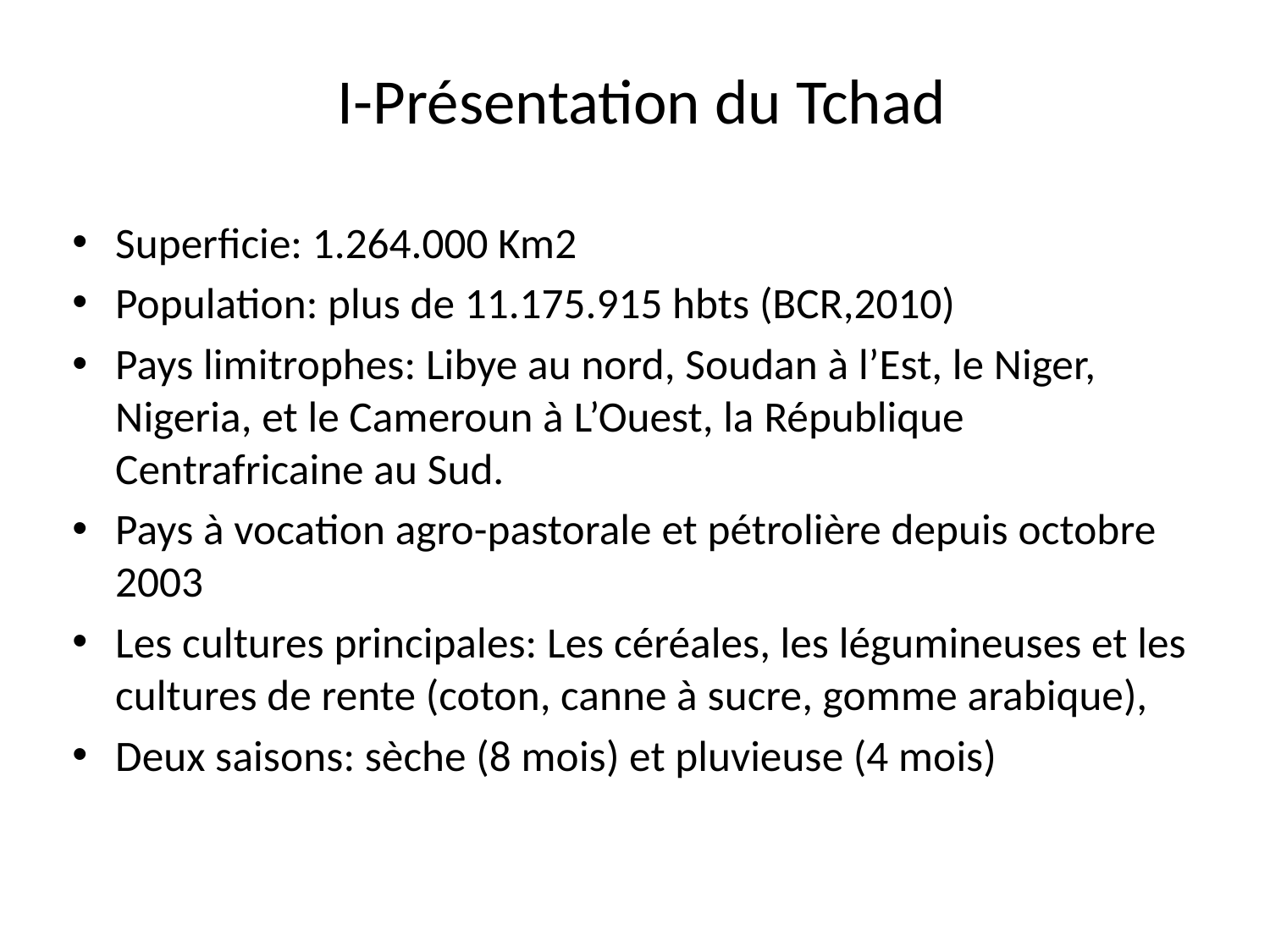

# I-Présentation du Tchad
Superficie: 1.264.000 Km2
Population: plus de 11.175.915 hbts (BCR,2010)
Pays limitrophes: Libye au nord, Soudan à l’Est, le Niger, Nigeria, et le Cameroun à L’Ouest, la République Centrafricaine au Sud.
Pays à vocation agro-pastorale et pétrolière depuis octobre 2003
Les cultures principales: Les céréales, les légumineuses et les cultures de rente (coton, canne à sucre, gomme arabique),
Deux saisons: sèche (8 mois) et pluvieuse (4 mois)